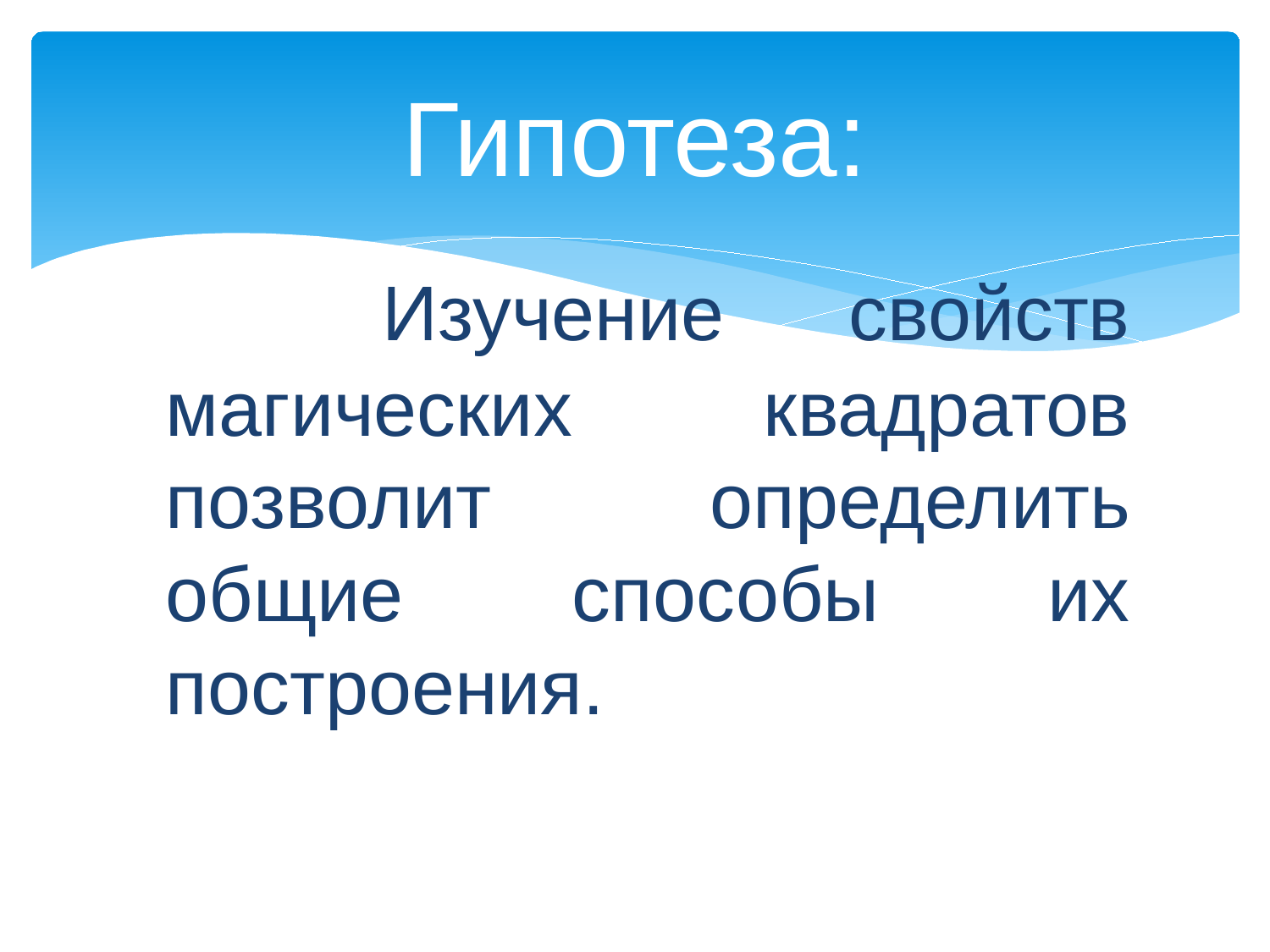

# Гипотеза:
  Изучение свойств магических квадратов позволит определить общие способы их построения.